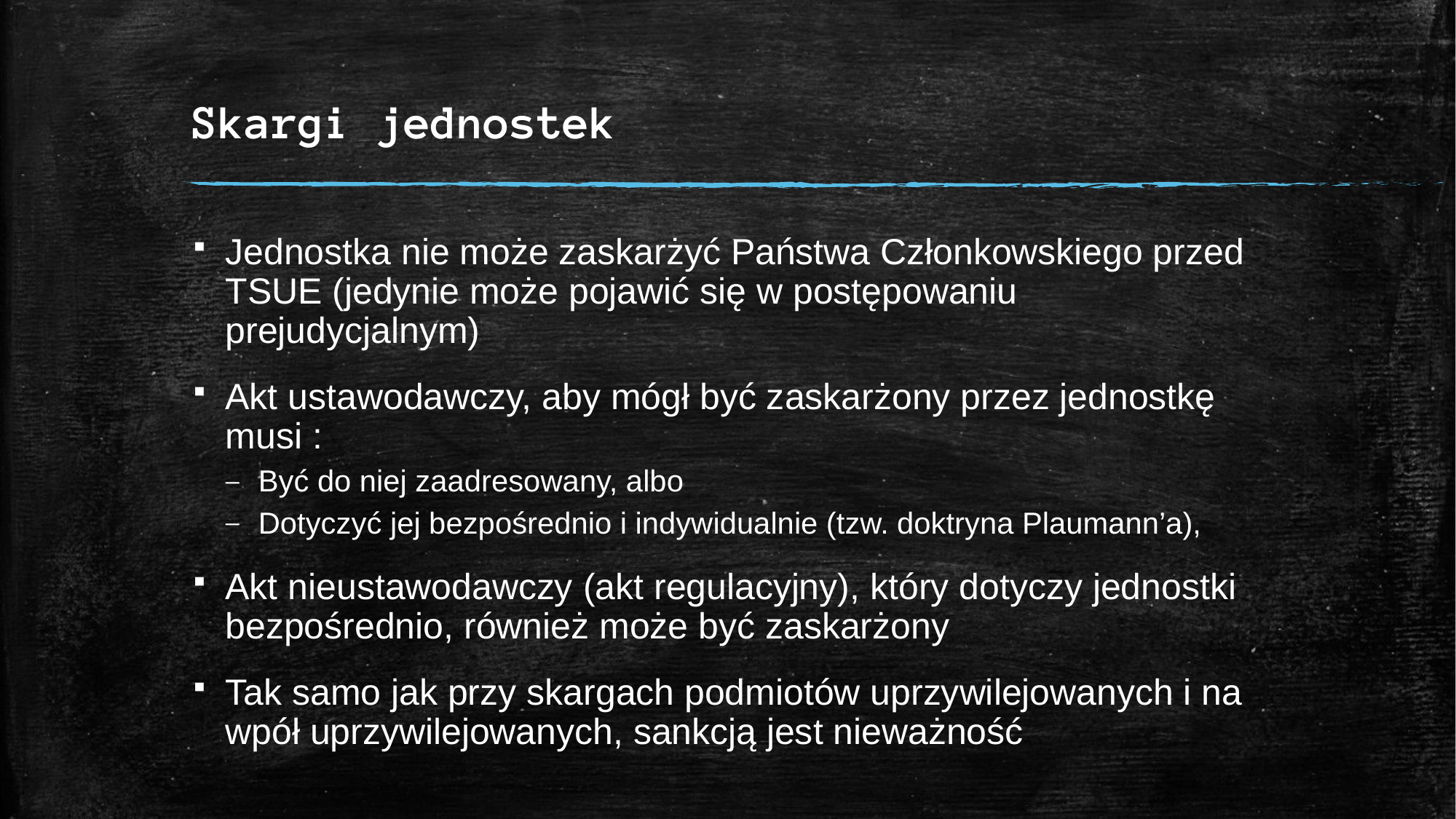

# Skargi jednostek
Jednostka nie może zaskarżyć Państwa Członkowskiego przed TSUE (jedynie może pojawić się w postępowaniu prejudycjalnym)
Akt ustawodawczy, aby mógł być zaskarżony przez jednostkę musi :
Być do niej zaadresowany, albo
Dotyczyć jej bezpośrednio i indywidualnie (tzw. doktryna Plaumann’a),
Akt nieustawodawczy (akt regulacyjny), który dotyczy jednostki bezpośrednio, również może być zaskarżony
Tak samo jak przy skargach podmiotów uprzywilejowanych i na wpół uprzywilejowanych, sankcją jest nieważność